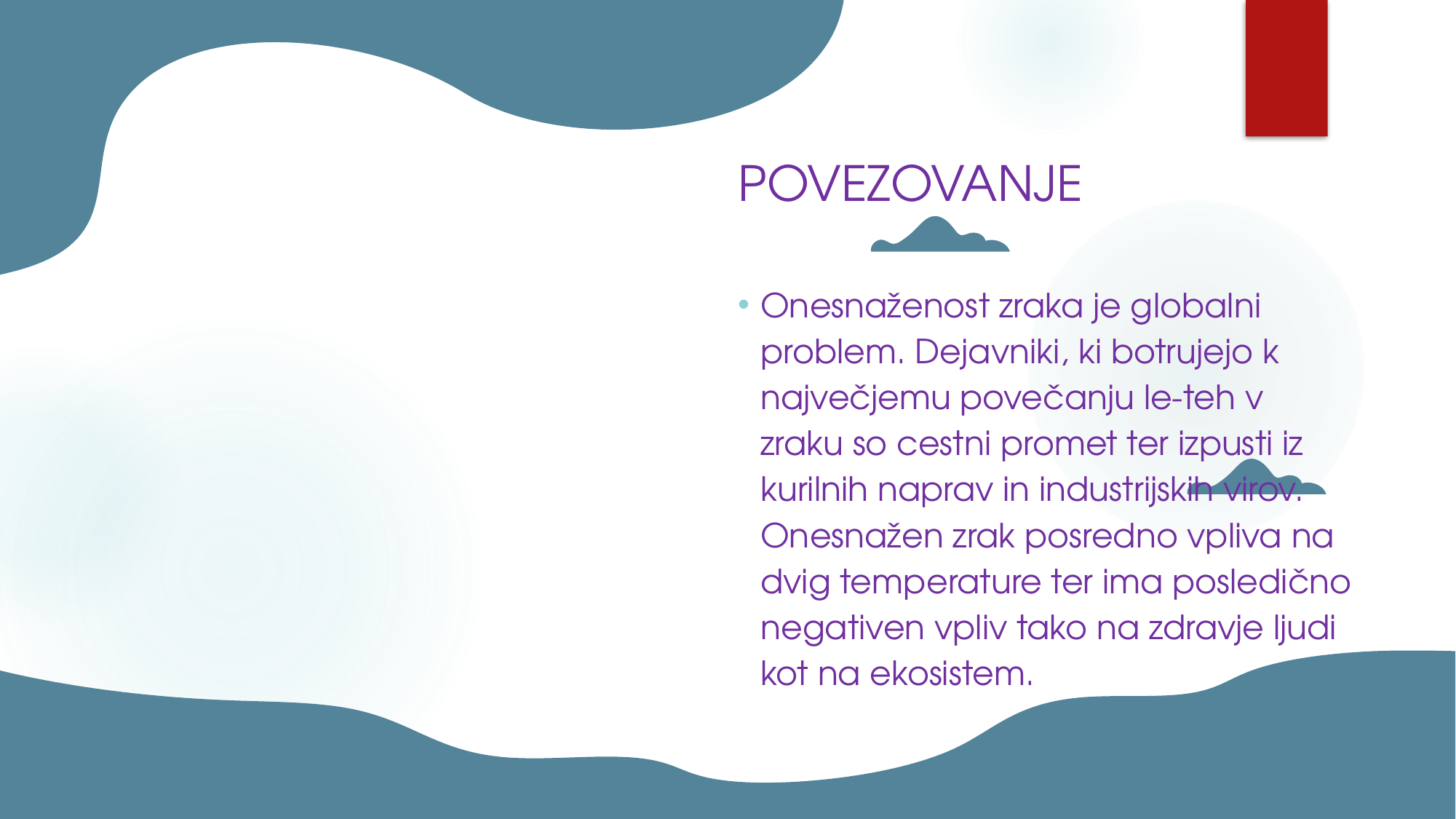

# POVEZOVANJE
Onesnaženost zraka je globalni problem. Dejavniki, ki botrujejo k največjemu povečanju le-teh v zraku so cestni promet ter izpusti iz kurilnih naprav in industrijskih virov. Onesnažen zrak posredno vpliva na dvig temperature ter ima posledično negativen vpliv tako na zdravje ljudi kot na ekosistem.